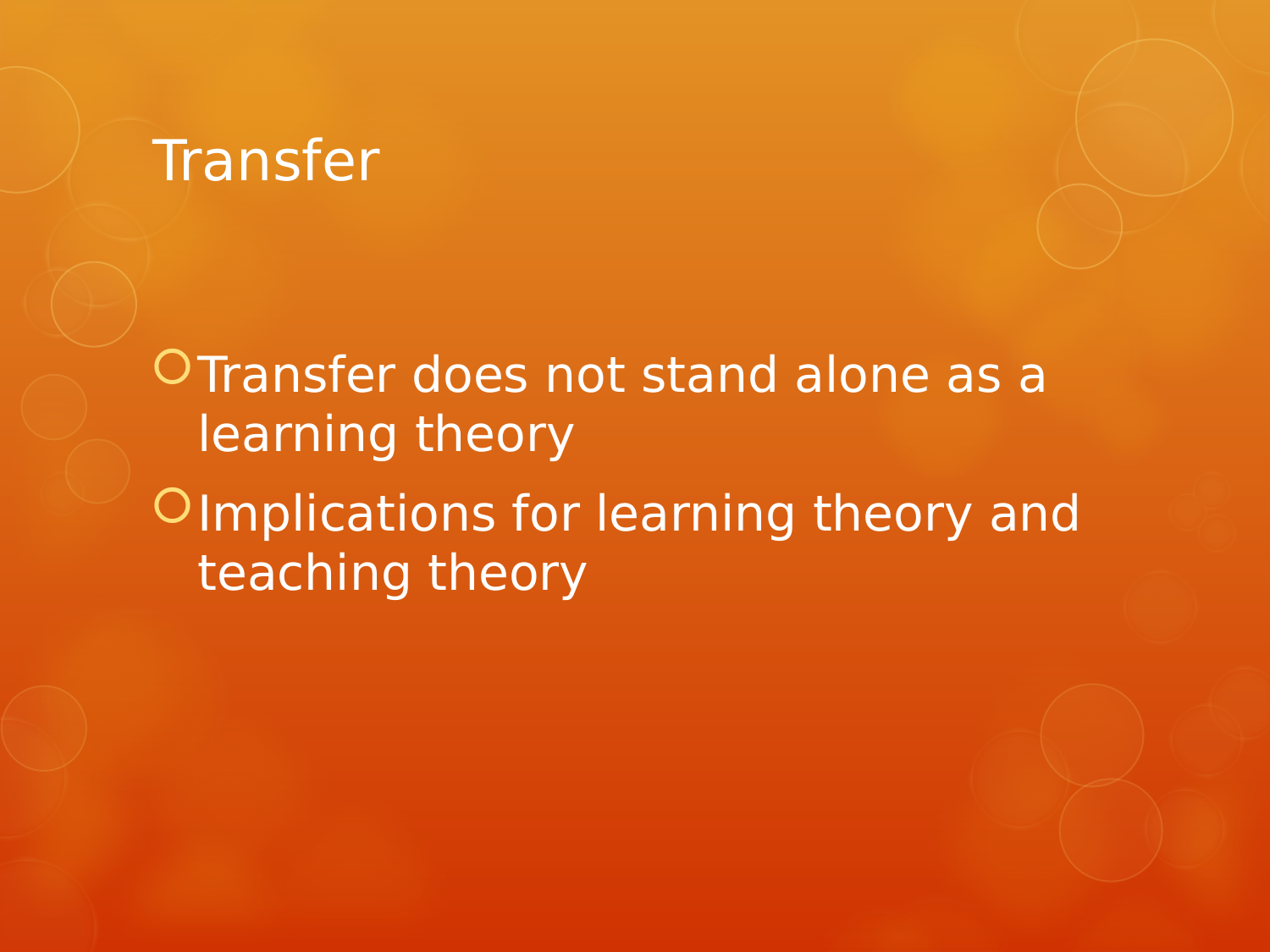

# Transfer
Transfer does not stand alone as a learning theory
Implications for learning theory and teaching theory